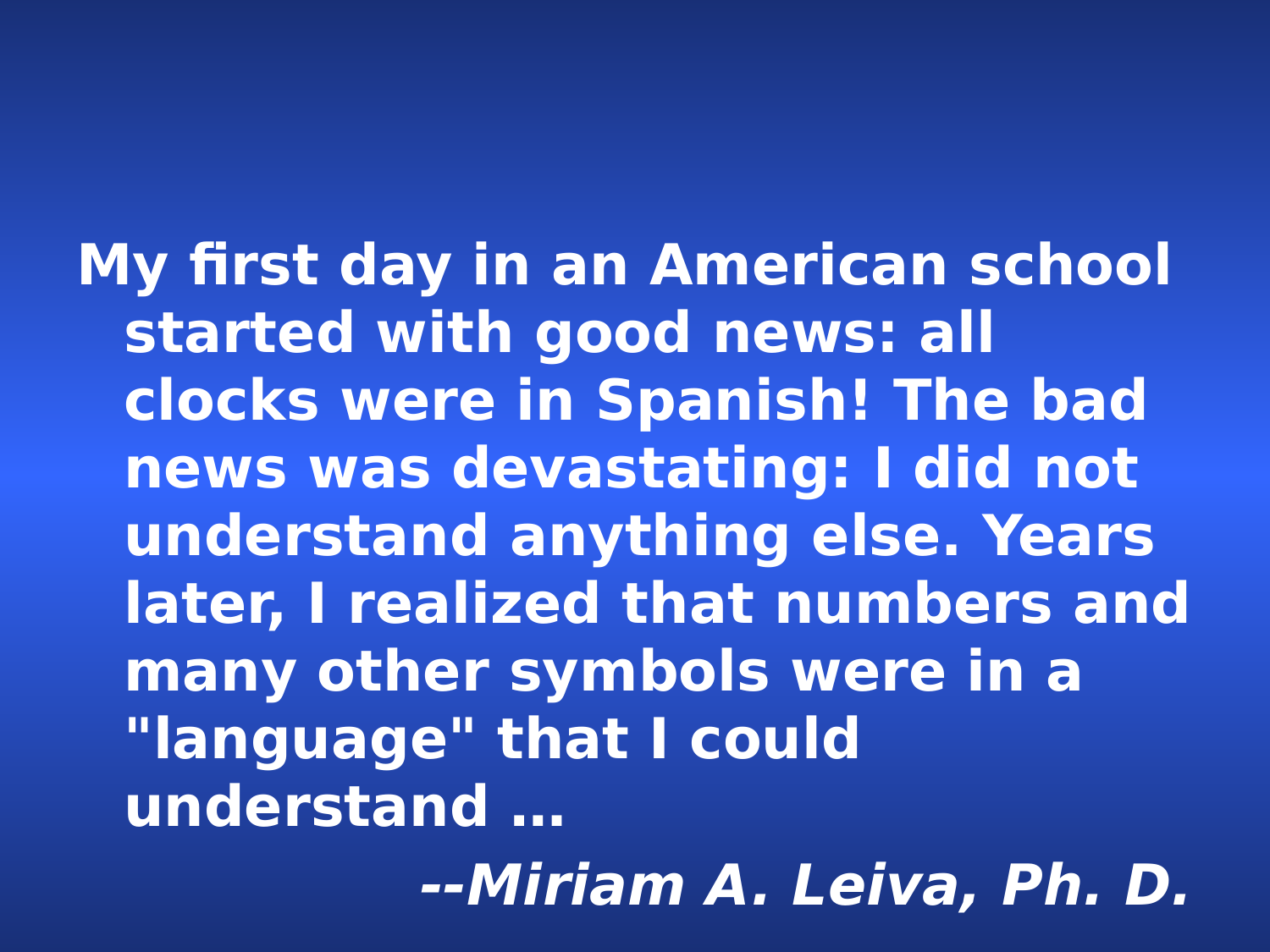

#
My first day in an American school started with good news: all clocks were in Spanish! The bad news was devastating: I did not understand anything else. Years later, I realized that numbers and many other symbols were in a "language" that I could understand …
--Miriam A. Leiva, Ph. D.